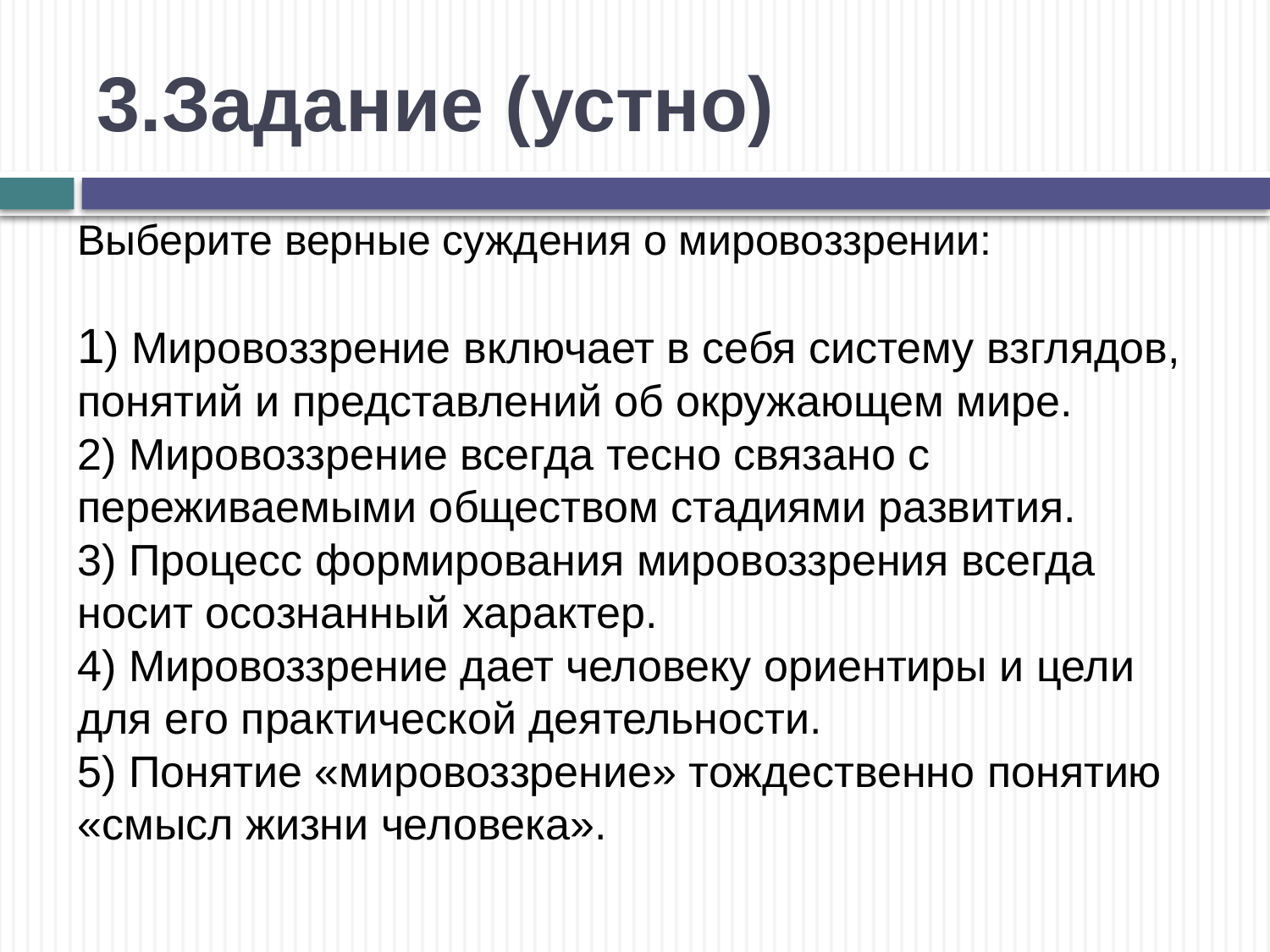

# 3.Задание (устно)
Выберите верные суждения о мировоззрении:

1) Мировоззрение включает в себя систему взглядов, понятий и представлений об окружающем мире.
2) Мировоззрение всегда тесно связано с переживаемыми обществом стадиями развития.
3) Процесс формирования мировоззрения всегда носит осознанный характер.
4) Мировоззрение дает человеку ориентиры и цели для его практической деятельности.
5) Понятие «мировоззрение» тождественно понятию «смысл жизни человека».